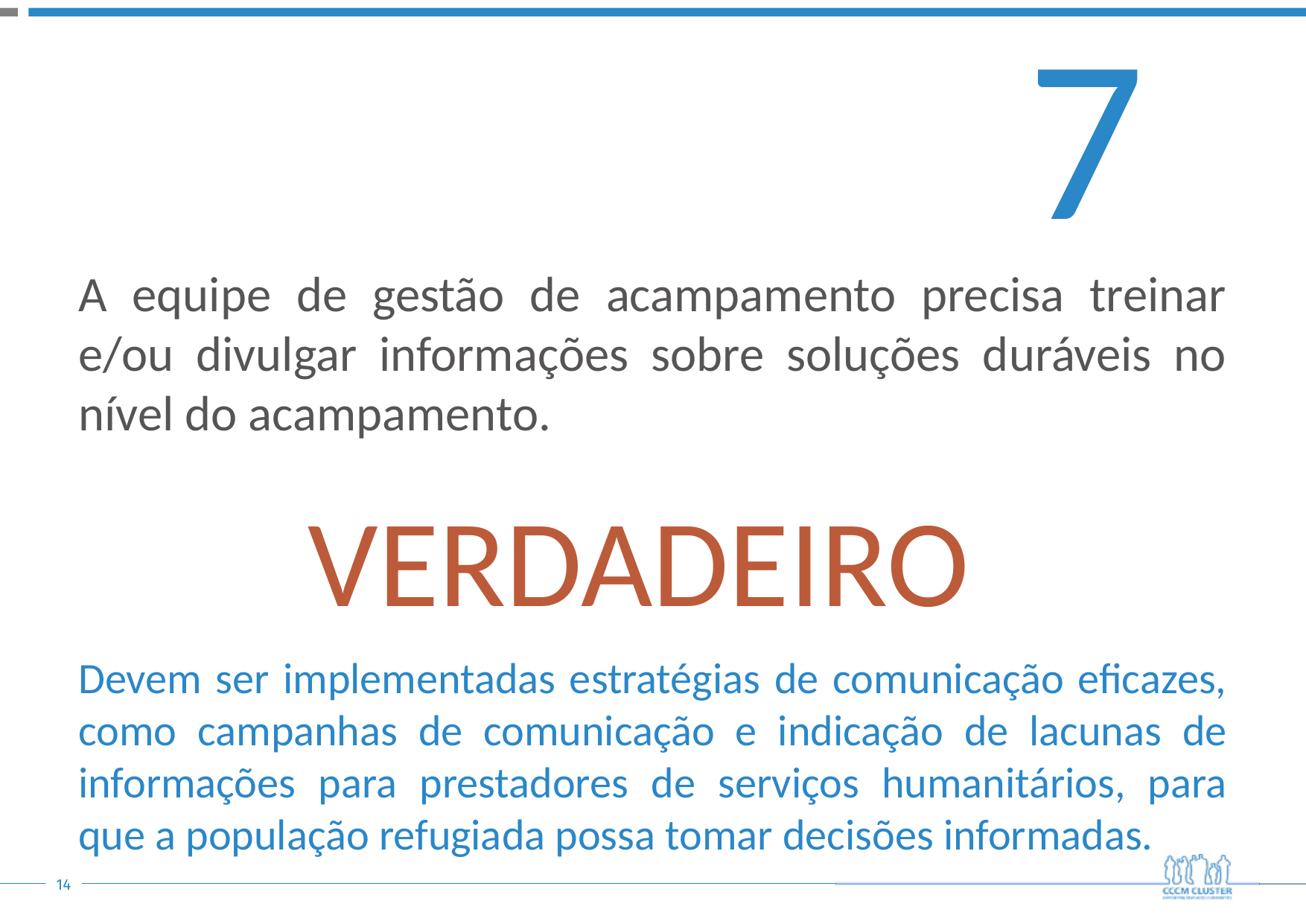

7
A equipe de gestão de acampamento precisa treinar e/ou divulgar informações sobre soluções duráveis no nível do acampamento.
VERDADEIRO
Devem ser implementadas estratégias de comunicação eficazes, como campanhas de comunicação e indicação de lacunas de informações para prestadores de serviços humanitários, para que a população refugiada possa tomar decisões informadas.